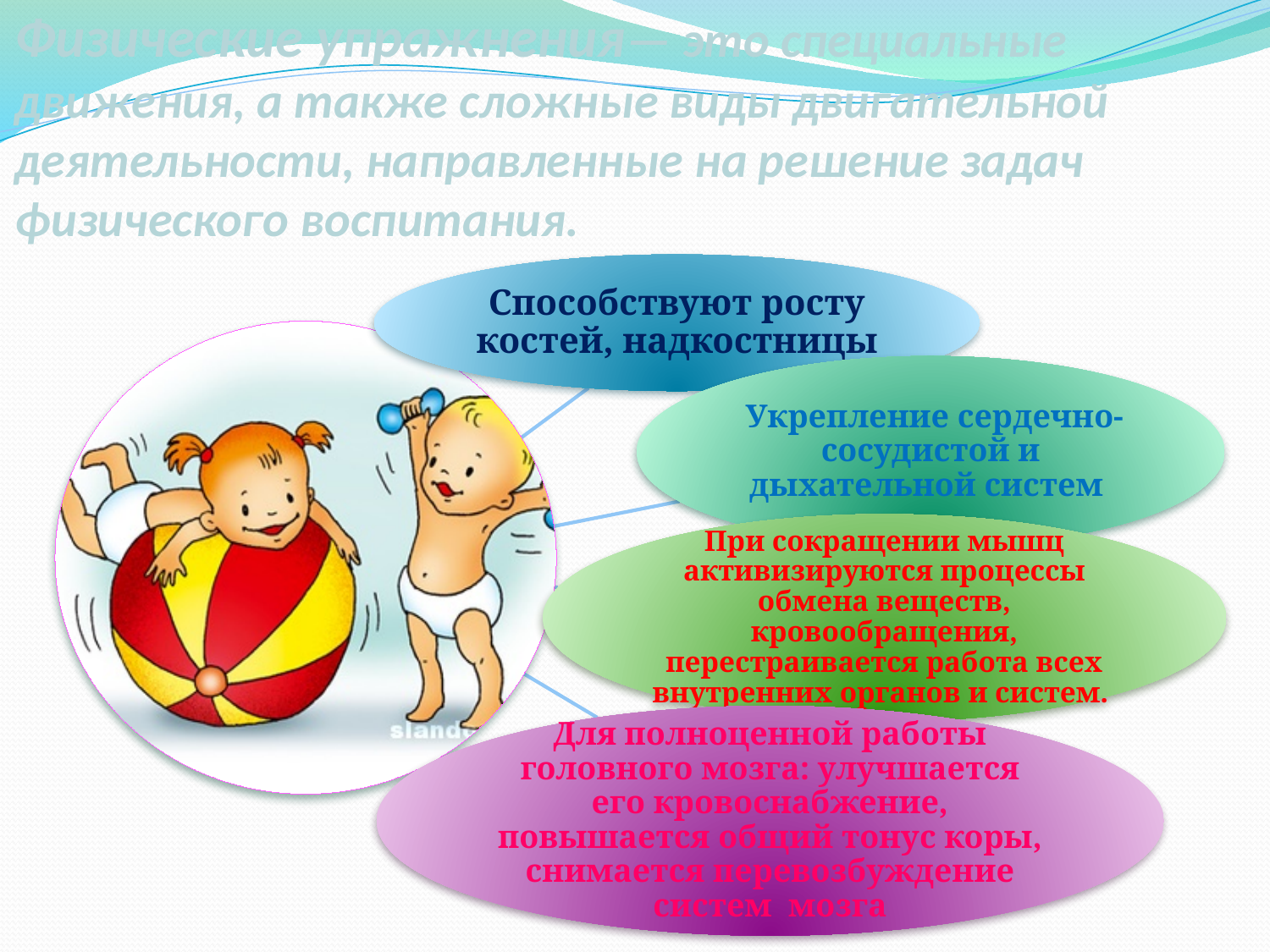

# Физические упражнения— это специальные движения, а также сложные виды двигательной деятельности, направленные на решение задач физического воспитания.
Способствуют росту костей, надкостницы
 Укрепление сердечно-сосудистой и дыхательной систем
При сокращении мышц активизируются процессы обмена веществ, кровообращения, перестраивается работа всех внутренних органов и систем.
Для полноценной работы головного мозга: улучшается его кровоснабжение, повышается общий тонус коры, снимается перевозбуждение систем  мозга